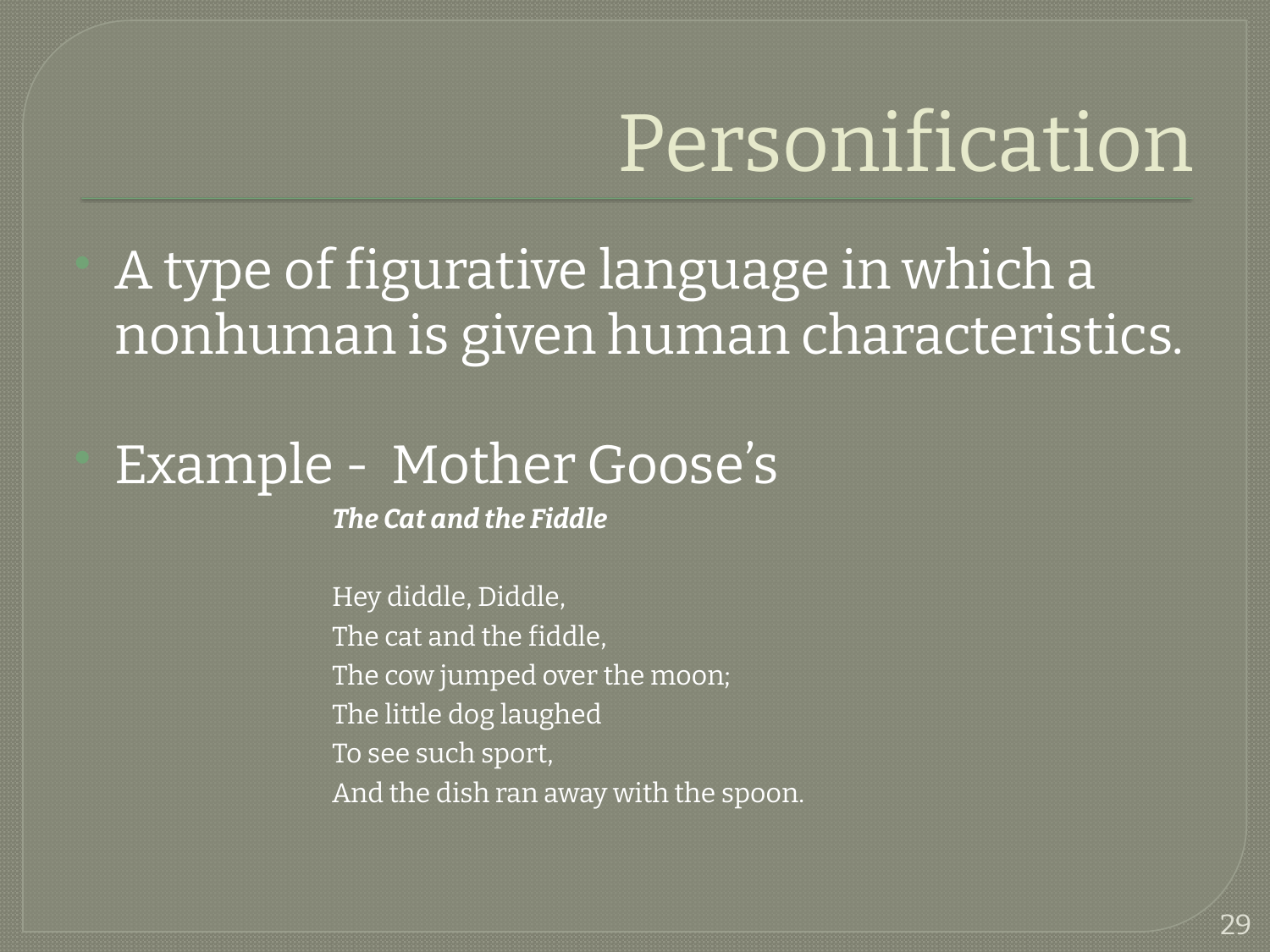

# Personification
A type of figurative language in which a nonhuman is given human characteristics.

Example -  Mother Goose’s
			The Cat and the Fiddle

			Hey diddle, Diddle,
			The cat and the fiddle,
			The cow jumped over the moon;
			The little dog laughed
			To see such sport,
			And the dish ran away with the spoon.
29